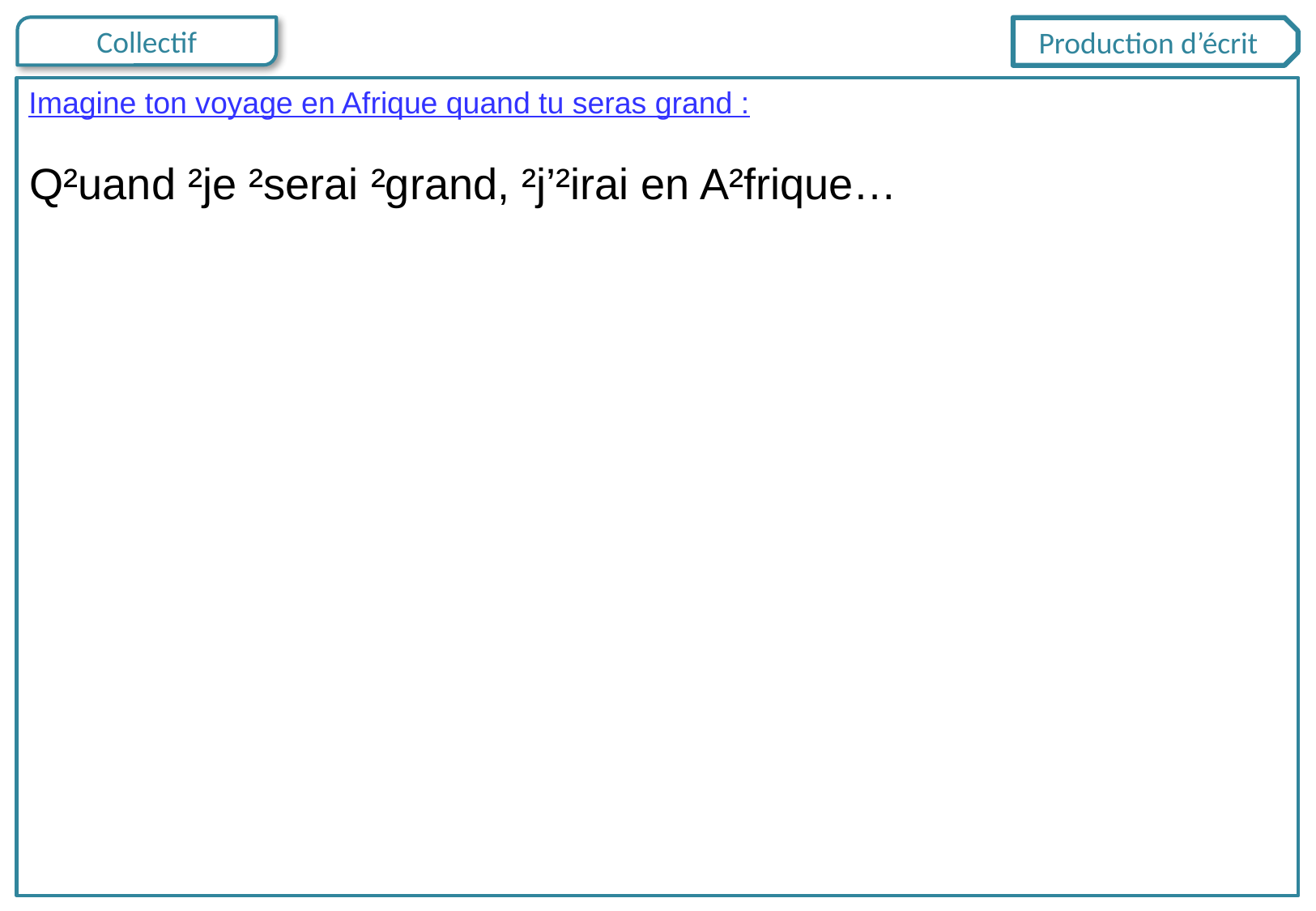

Production d’écrit
Imagine ton voyage en Afrique quand tu seras grand :
Q²uand ²je ²serai ²grand, ²j’²irai en A²frique…